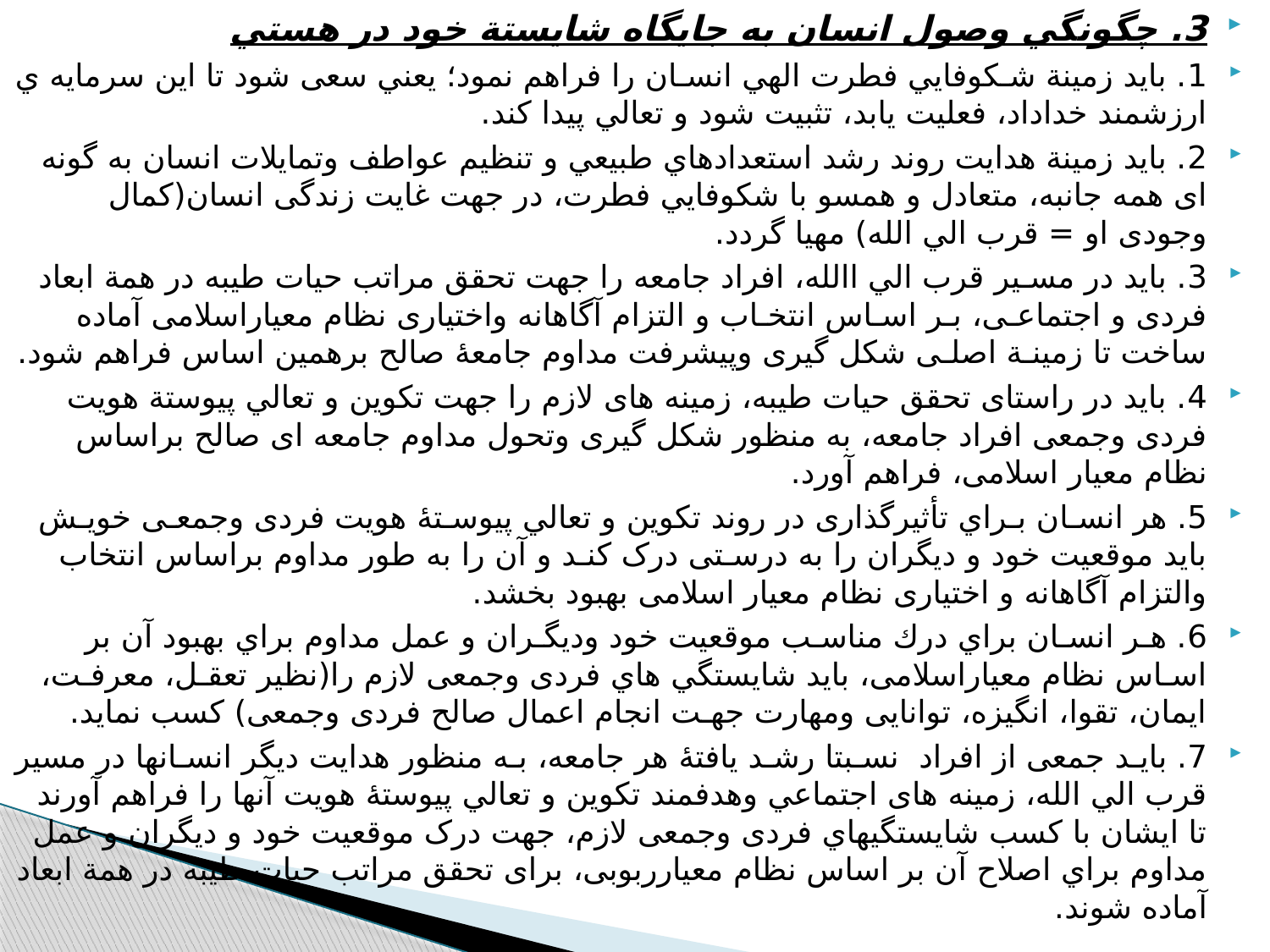

3. چگونگي وصول انسان به جايگاه شايستة خود در هستي
1. بايد زمينة شـكوفايي فطرت الهي انسـان را فراهم نمود؛ يعني سعی شود تا اين سرمايه ي ارزشمند خداداد، فعليت يابد، تثبيت شود و تعالي پيدا كند.
2. بايد زمينة هدايت روند رشد استعدادهاي طبيعي و تنظيم عواطف وتمايلات انسان به گونه ای همه جانبه، متعادل و همسو با شكوفايي فطرت، در جهت غايت زندگی انسان(کمال وجودی او = قرب الي الله) مهيا گردد.
3. بايد در مسـير قرب الي االله، افراد جامعه را جهت تحقق مراتب حيات طيبه در همة ابعاد فردی و اجتماعـی، بـر اسـاس انتخـاب و التزام آگاهانه واختياری نظام معياراسلامی آماده ساخت تا زمينـة اصلـی شکل گيری وپيشرفت مداوم جامعۀ صالح برهمين اساس فراهم شود.
4. بايد در راستای تحقق حيات طيبه، زمينه های لازم را جهت تکوين و تعالي پيوستة هويت فردی وجمعی افراد جامعه، به منظور شکل گيری وتحول مداوم جامعه ای صالح براساس نظام معيار اسلامی، فراهم آورد.
5. هر انسـان بـراي تأثيرگذاری در روند تکوين و تعالي پيوسـتۀ هويت فردی وجمعـی خويـش بايد موقعيت خود و ديگران را به درسـتی درک کنـد و آن را به طور مداوم براساس انتخاب والتزام آگاهانه و اختياری نظام معيار اسلامی بهبود بخشد.
6. هـر انسـان براي درك مناسـب موقعيت خود وديگـران و عمل مداوم براي بهبود آن بر اسـاس نظام معياراسلامی، بايد شايستگي هاي فردی وجمعی لازم را(نظير تعقـل، معرفـت، ايمان، تقوا، انگيزه، توانايی ومهارت جهـت انجام اعمال صالح فردی وجمعی) کسب نمايد.
7. بايـد جمعی از افراد  نسـبتا رشـد يافتۀ هر جامعه، بـه منظور هدايت ديگر انسـانها در مسير قرب الي الله، زمينه های اجتماعي وهدفمند تکوين و تعالي پيوستۀ هويت آنها را فراهم آورند تا ايشان با کسب شايستگيهاي فردی وجمعی لازم، جهت درک موقعيت خود و ديگران و عمل مداوم براي اصلاح آن بر اساس نظام معيارربوبی، برای تحقق مراتب حيات طيبه در همة ابعاد آماده شوند.